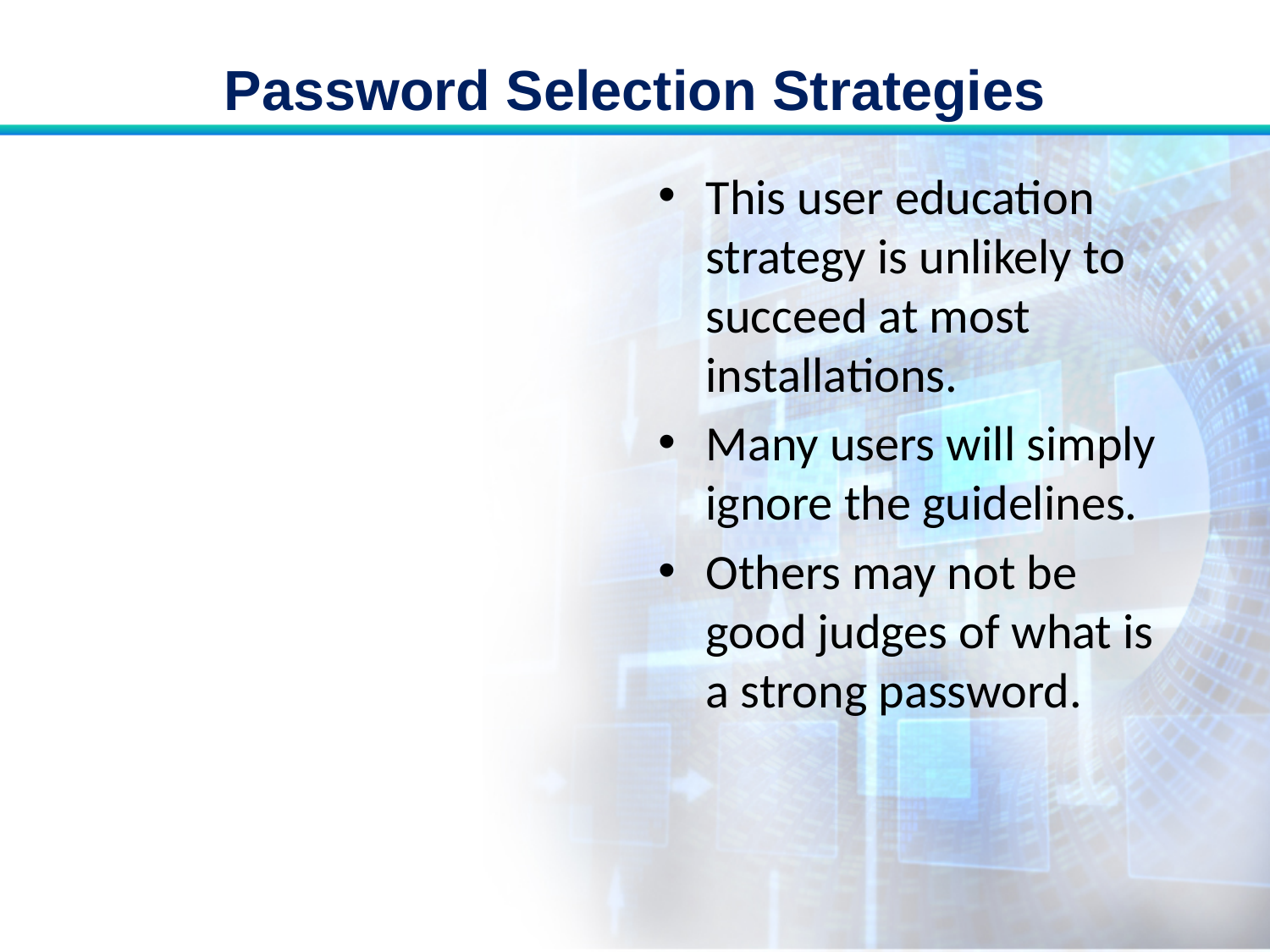

# Password Selection Strategies
This user education  strategy is unlikely to succeed at most installations.
Many users will simply ignore the guidelines.
Others may not be good judges of what is a strong password.